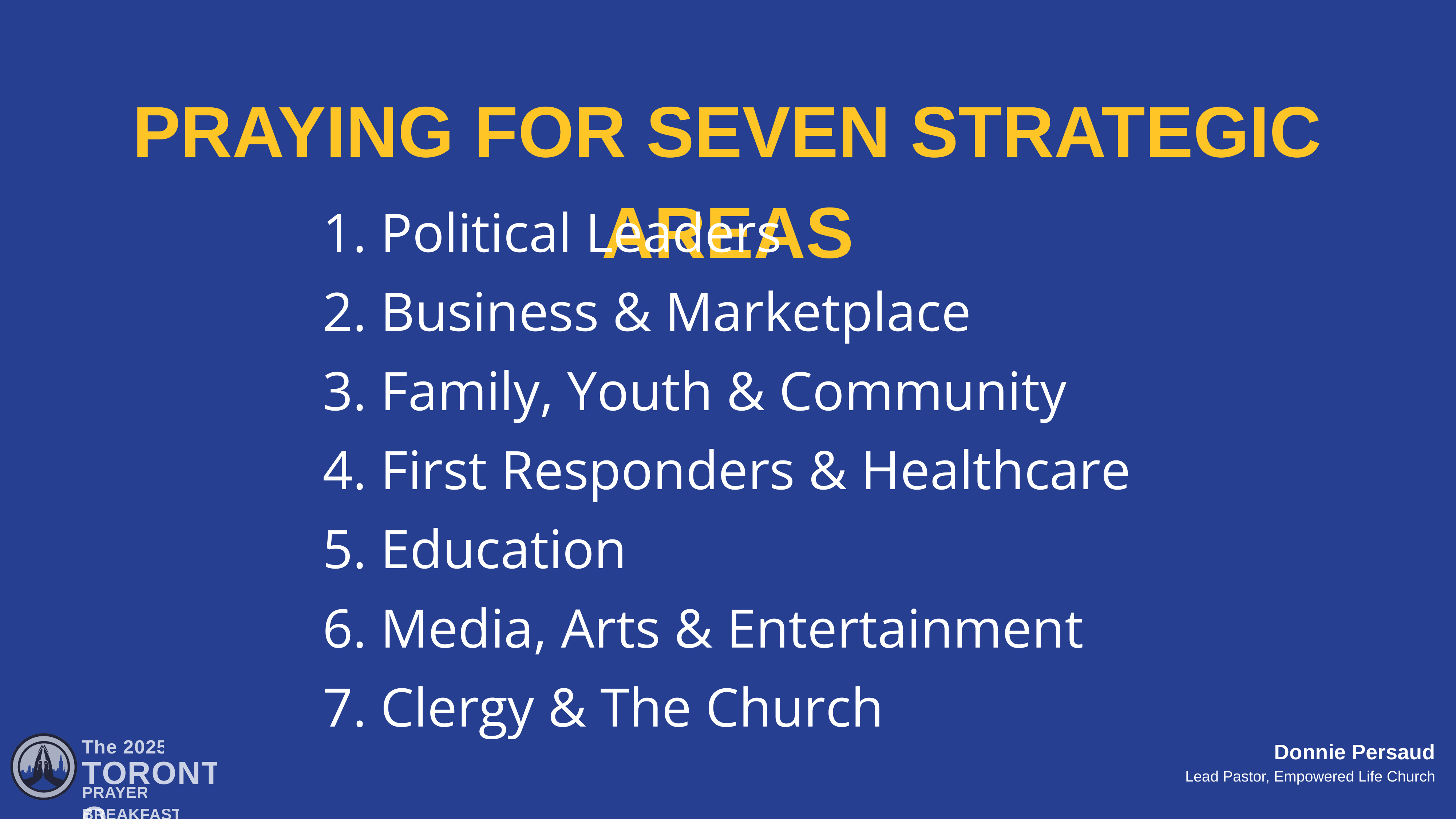

PRAYING FOR SEVEN STRATEGIC AREAS
1. Political Leaders
2. Business & Marketplace
3. Family, Youth & Community
4. First Responders & Healthcare
5. Education
6. Media, Arts & Entertainment
7. Clergy & The Church

The 2025
TORONTO
PRAYER BREAKFAST
Donnie Persaud
Lead Pastor, Empowered Life Church